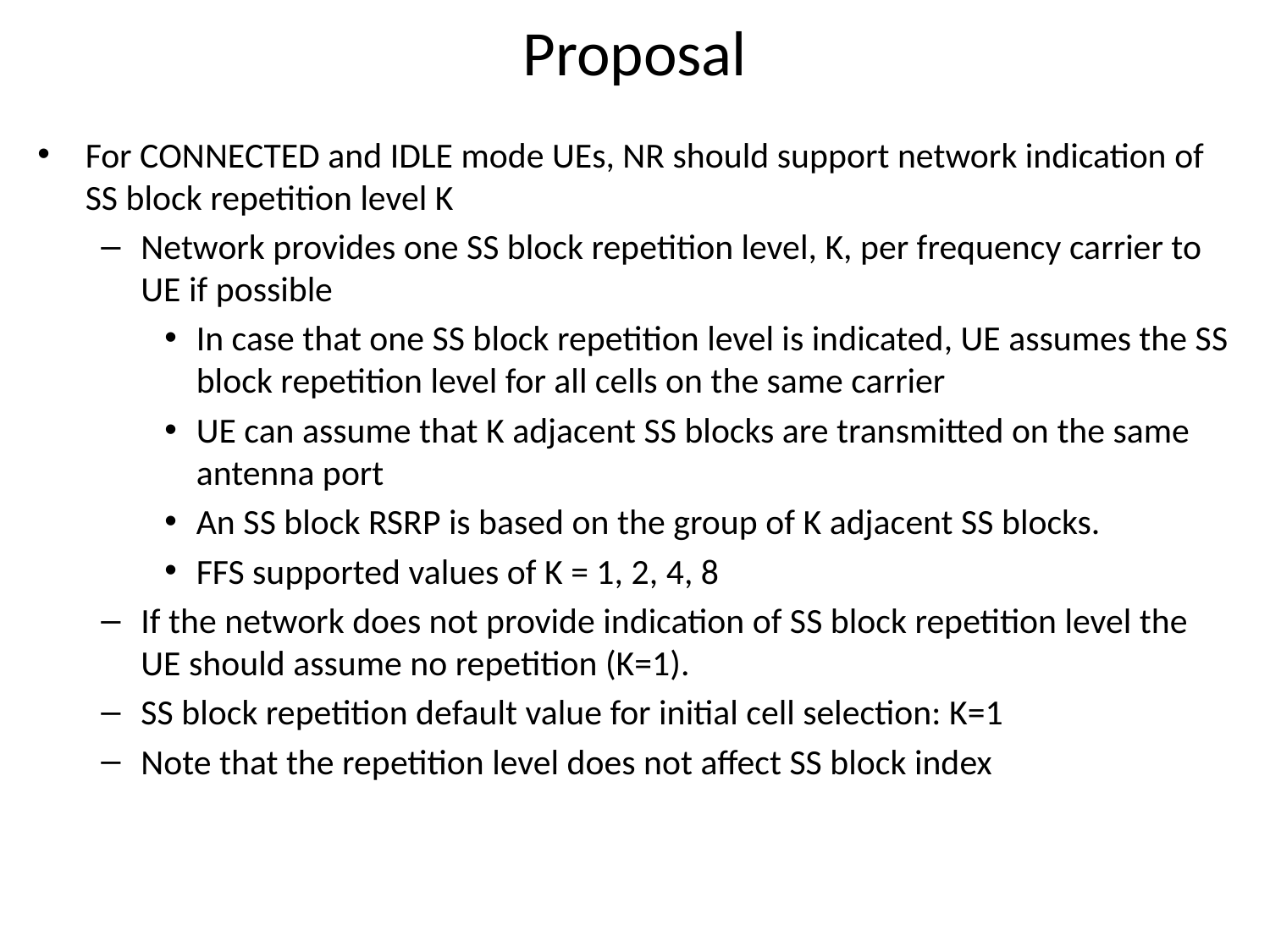

# Proposal
For CONNECTED and IDLE mode UEs, NR should support network indication of SS block repetition level K
Network provides one SS block repetition level, K, per frequency carrier to UE if possible
In case that one SS block repetition level is indicated, UE assumes the SS block repetition level for all cells on the same carrier
UE can assume that K adjacent SS blocks are transmitted on the same antenna port
An SS block RSRP is based on the group of K adjacent SS blocks.
FFS supported values of K = 1, 2, 4, 8
If the network does not provide indication of SS block repetition level the UE should assume no repetition (K=1).
SS block repetition default value for initial cell selection: K=1
Note that the repetition level does not affect SS block index